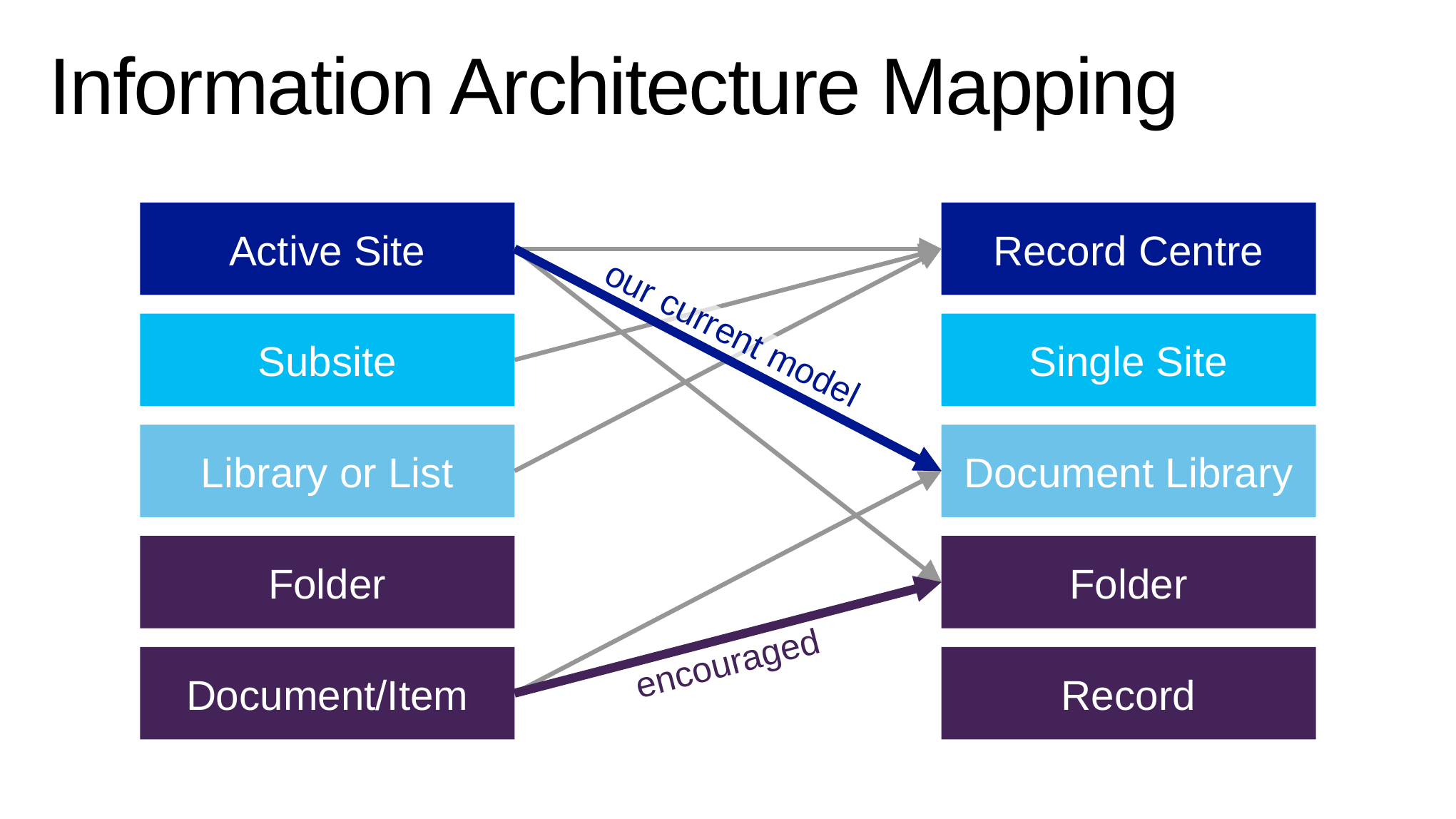

# Information Architecture Mapping
Active Site
Record Centre
Subsite
Single Site
our current model
Library or List
Document Library
Folder
Folder
encouraged
Document/Item
Record